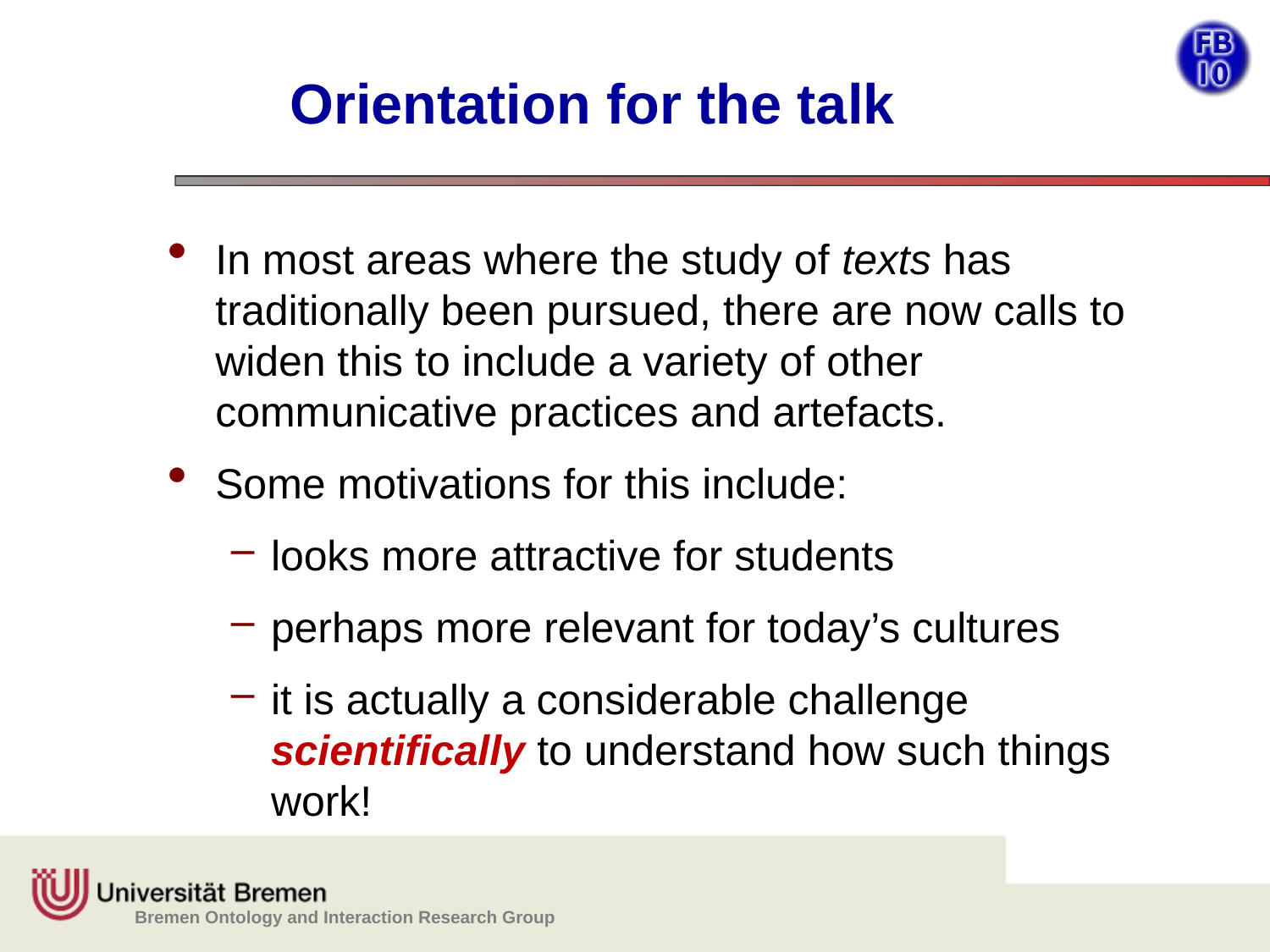

# Orientation for the talk
In most areas where the study of texts has traditionally been pursued, there are now calls to widen this to include a variety of other communicative practices and artefacts.
Some motivations for this include:
looks more attractive for students
perhaps more relevant for today’s cultures
it is actually a considerable challenge scientifically to understand how such things work!